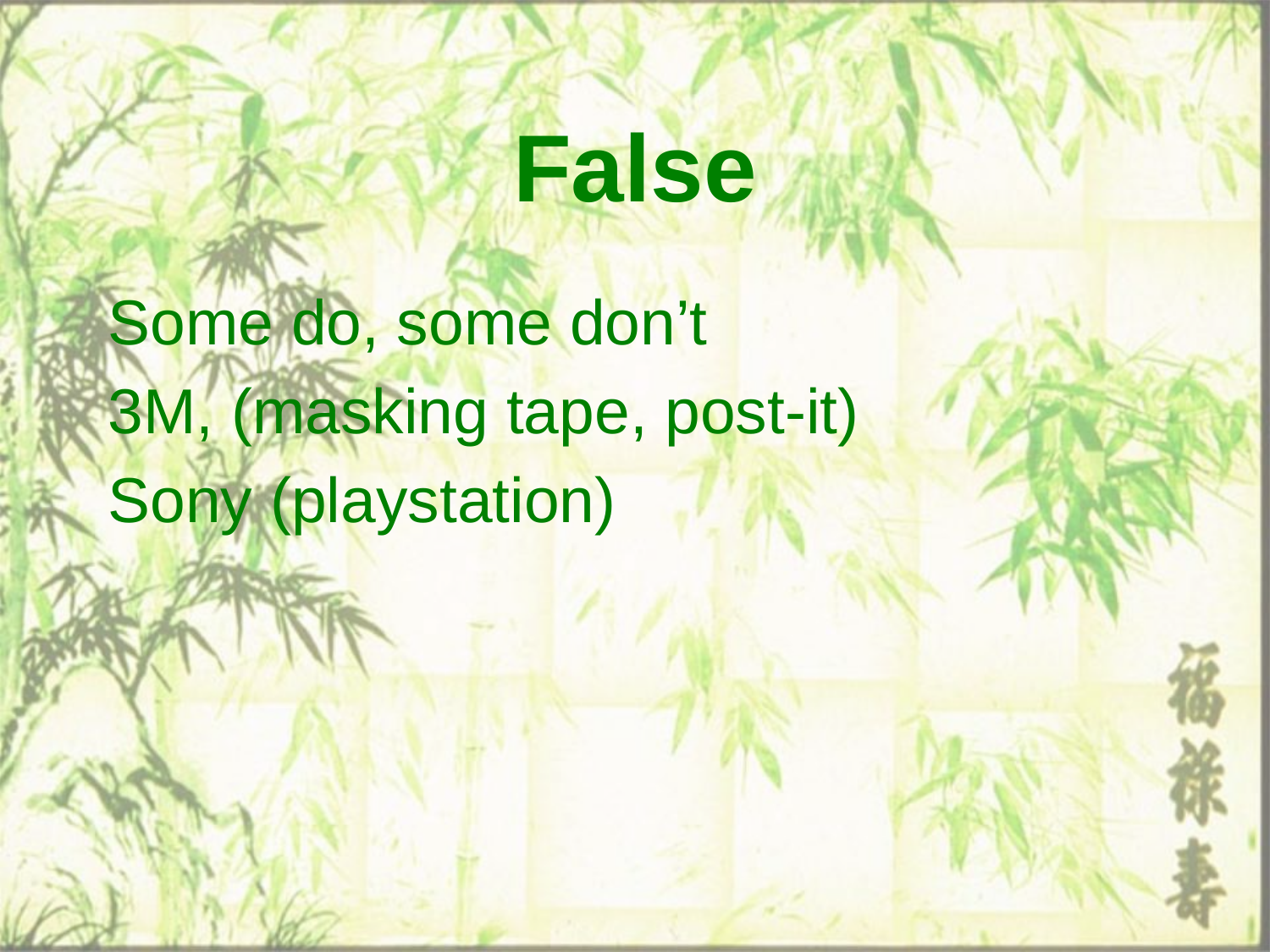

# False
Some do, some don’t
3M, (masking tape, post-it)
Sony (playstation)